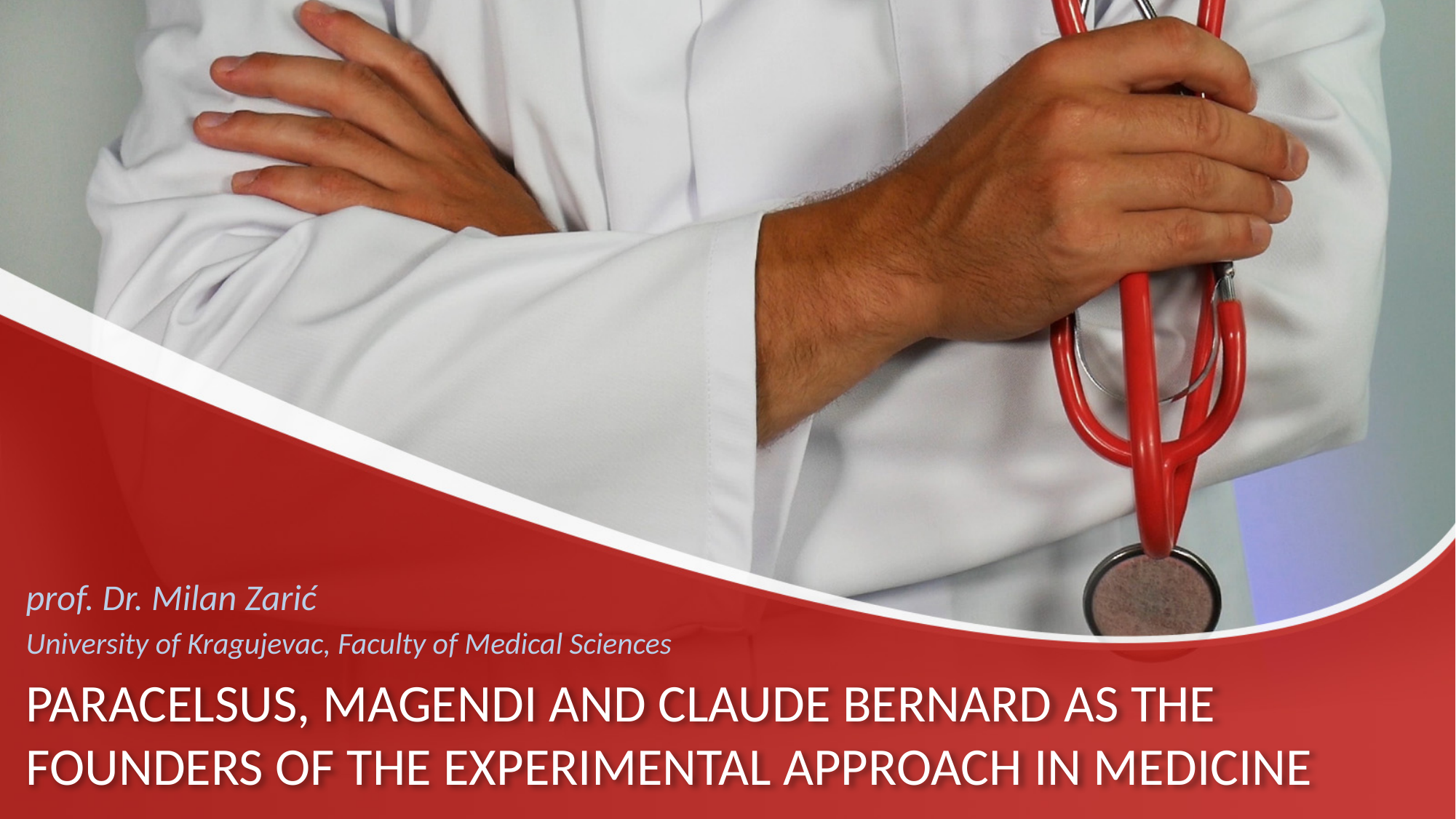

prof. Dr. Milan Zarić
University of Kragujevac, Faculty of Medical Sciences
# PARACELSUS, MAGENDI AND CLAUDE BERNARD AS THE FOUNDERS OF THE EXPERIMENTAL APPROACH IN MEDICINE